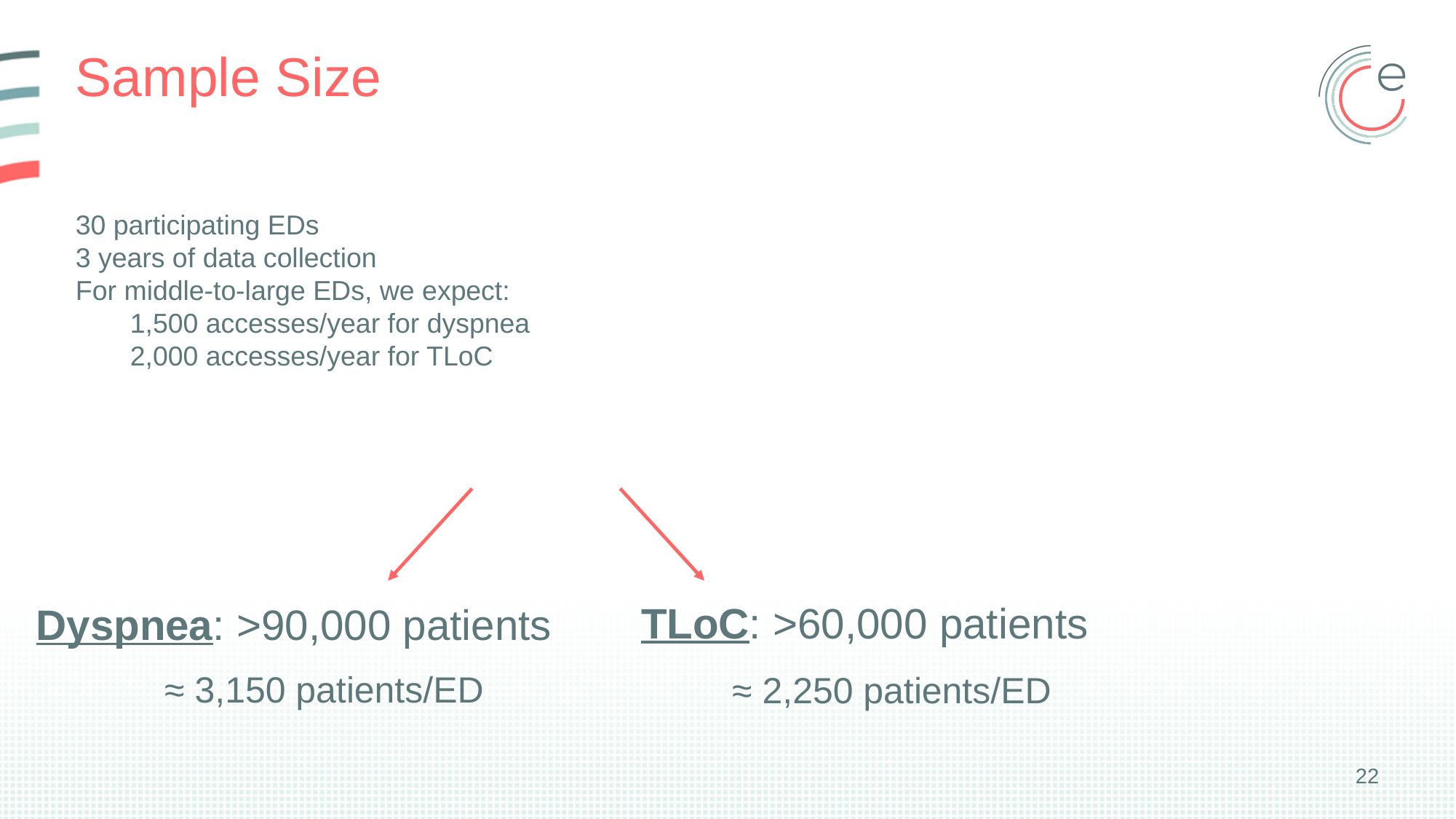

# Sample Size
30 participating EDs
3 years of data collection
For middle-to-large EDs, we expect:
1,500 accesses/year for dyspnea
2,000 accesses/year for TLoC
TLoC: >60,000 patients
Dyspnea: >90,000 patients
≈ 3,150 patients/ED
≈ 2,250 patients/ED